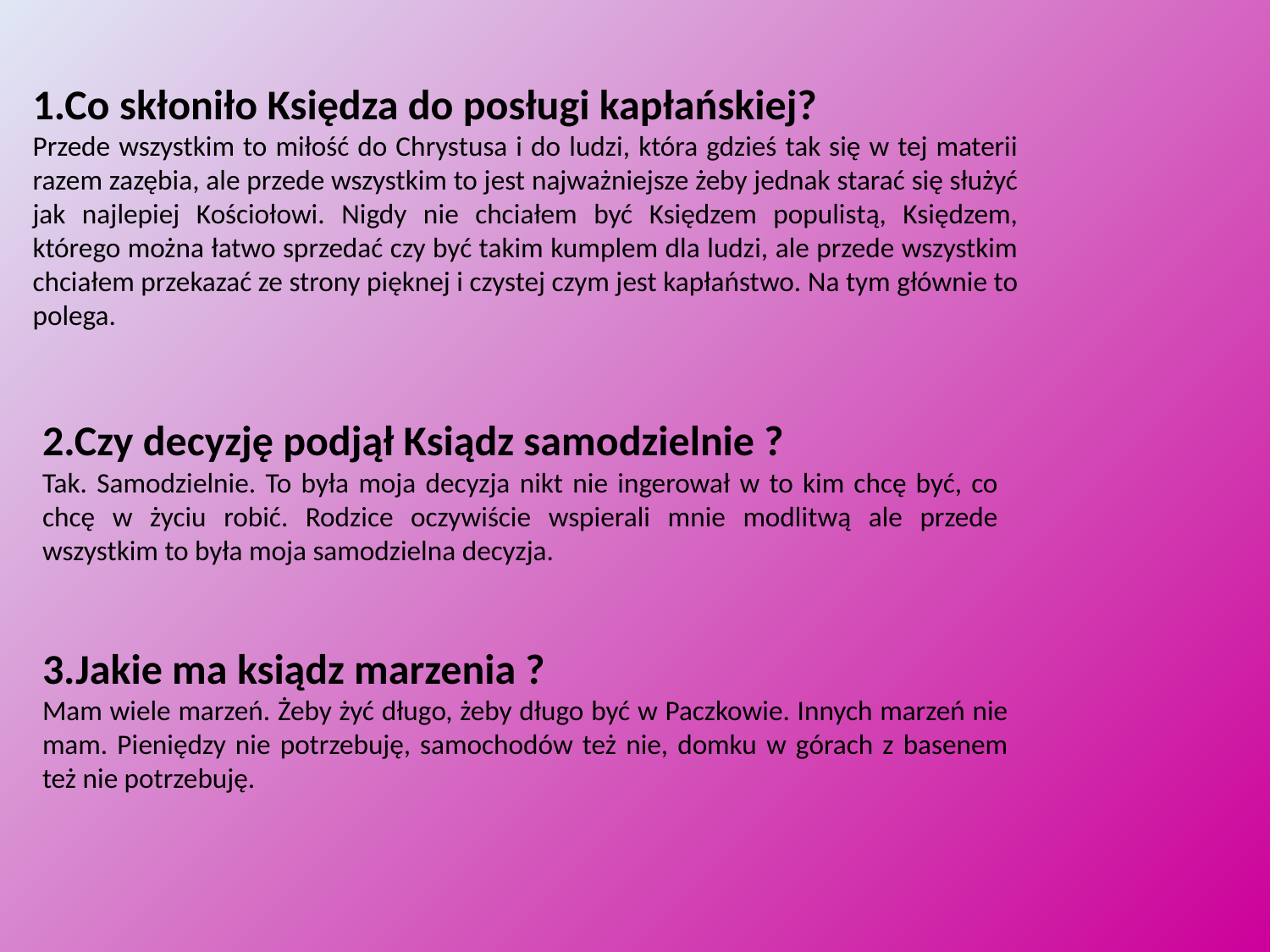

1.Co skłoniło Księdza do posługi kapłańskiej?
Przede wszystkim to miłość do Chrystusa i do ludzi, która gdzieś tak się w tej materii razem zazębia, ale przede wszystkim to jest najważniejsze żeby jednak starać się służyć jak najlepiej Kościołowi. Nigdy nie chciałem być Księdzem populistą, Księdzem, którego można łatwo sprzedać czy być takim kumplem dla ludzi, ale przede wszystkim chciałem przekazać ze strony pięknej i czystej czym jest kapłaństwo. Na tym głównie to polega.
2.Czy decyzję podjął Ksiądz samodzielnie ?
Tak. Samodzielnie. To była moja decyzja nikt nie ingerował w to kim chcę być, co chcę w życiu robić. Rodzice oczywiście wspierali mnie modlitwą ale przede wszystkim to była moja samodzielna decyzja.
3.Jakie ma ksiądz marzenia ?
Mam wiele marzeń. Żeby żyć długo, żeby długo być w Paczkowie. Innych marzeń nie mam. Pieniędzy nie potrzebuję, samochodów też nie, domku w górach z basenem też nie potrzebuję.